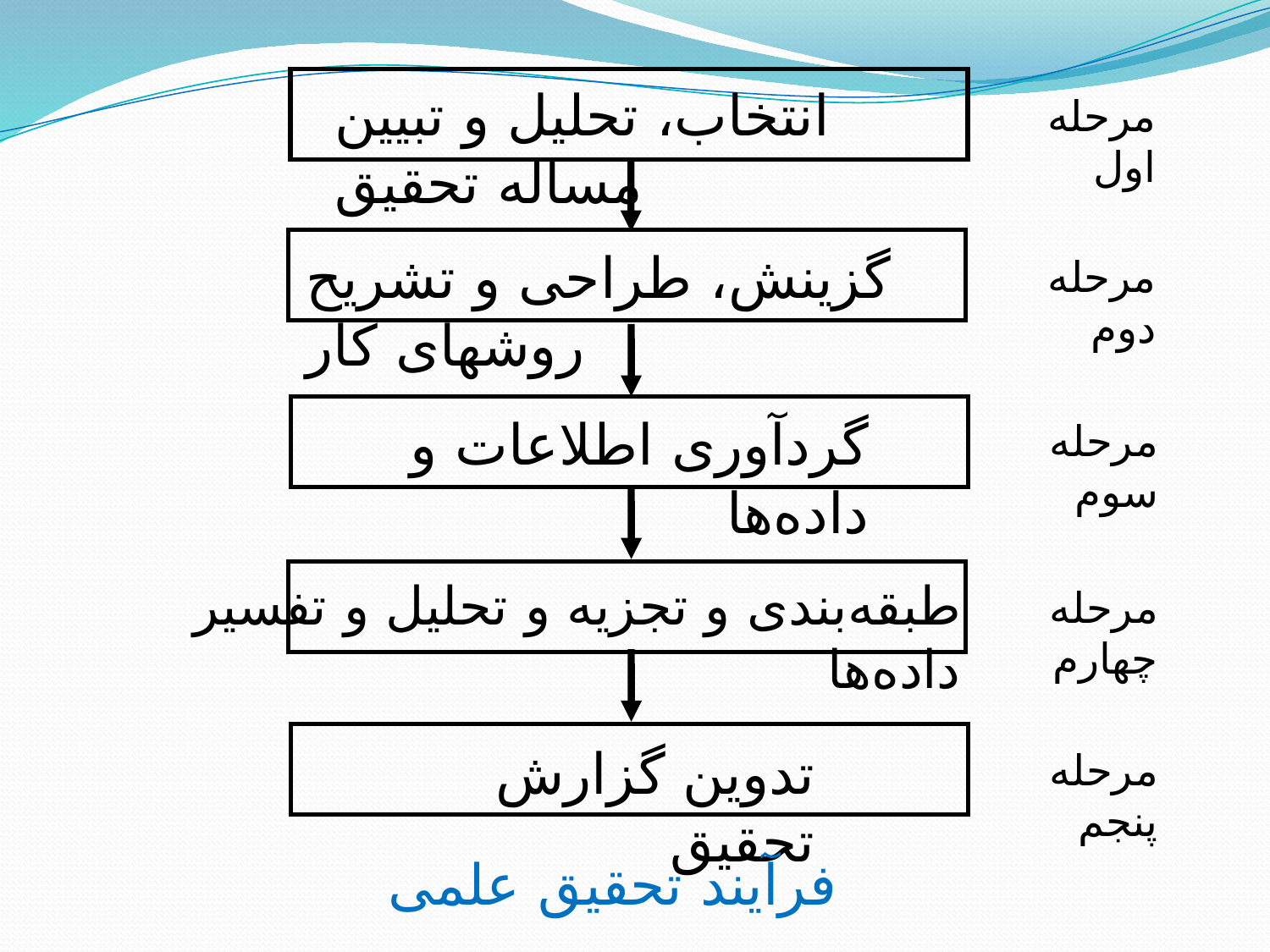

انتخاب، تحلیل و تبیین مساله تحقیق
مرحله اول

گزینش، طراحی و تشریح روشهای کار
مرحله دوم

گردآوری اطلاعات و داده‌ها
مرحله سوم

طبقه‌بندی و تجزیه و تحلیل و تفسیر داده‌ها
مرحله چهارم

تدوین گزارش تحقیق
مرحله پنجم
فرآیند تحقیق علمی